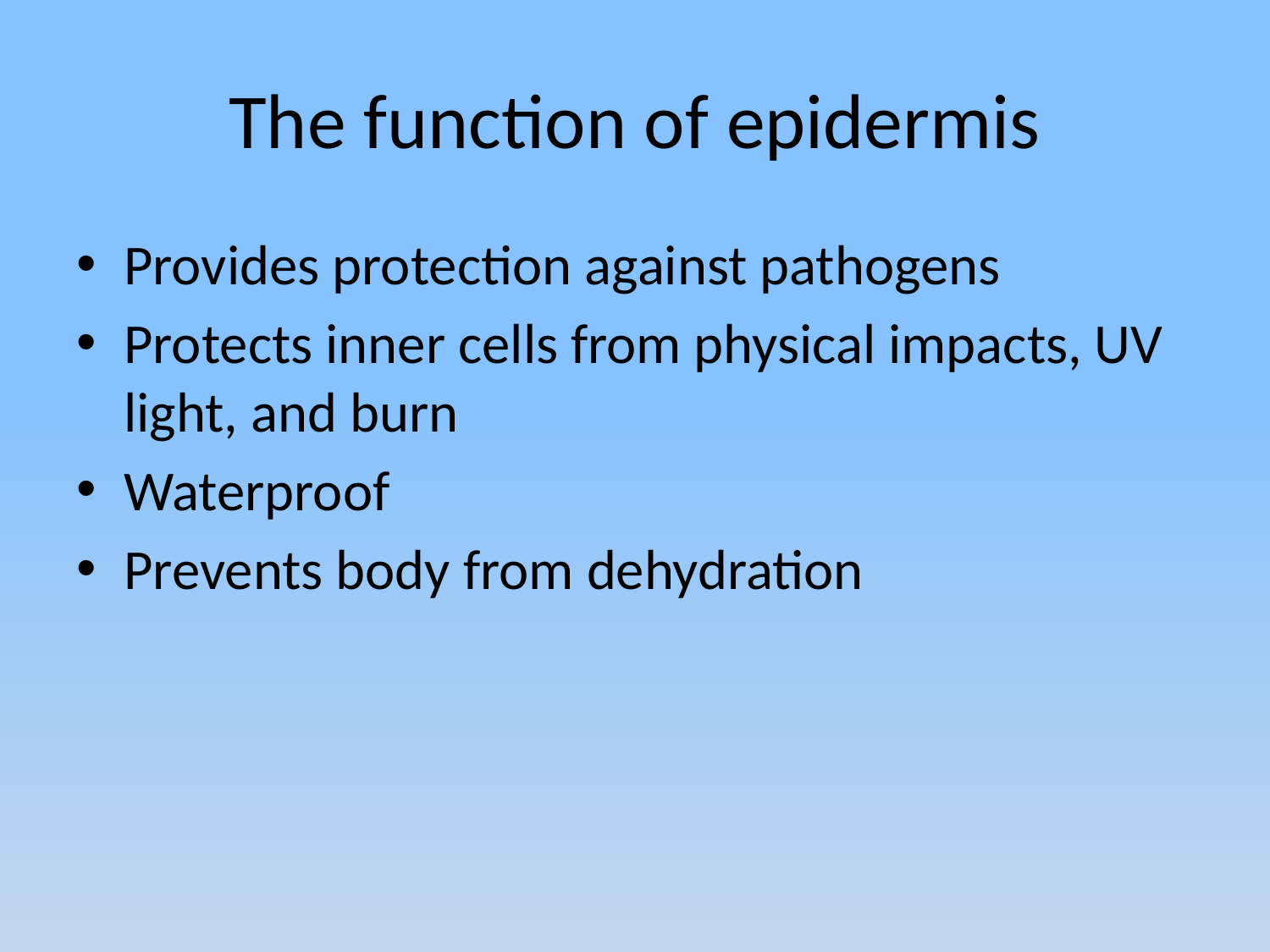

# The function of epidermis
Provides protection against pathogens
Protects inner cells from physical impacts, UV light, and burn
Waterproof
Prevents body from dehydration